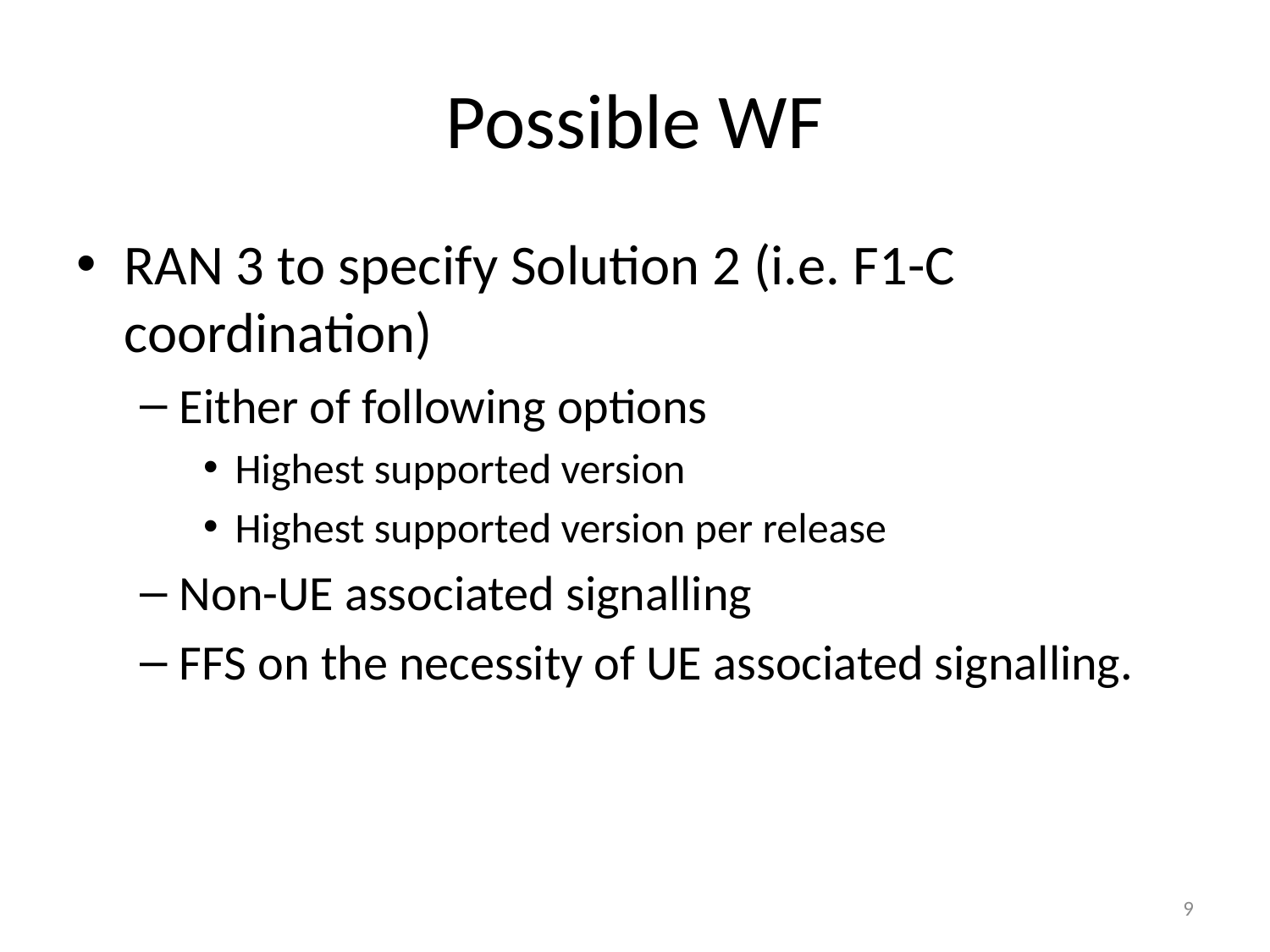

# Possible WF
RAN 3 to specify Solution 2 (i.e. F1-C coordination)
Either of following options
Highest supported version
Highest supported version per release
Non-UE associated signalling
FFS on the necessity of UE associated signalling.

9